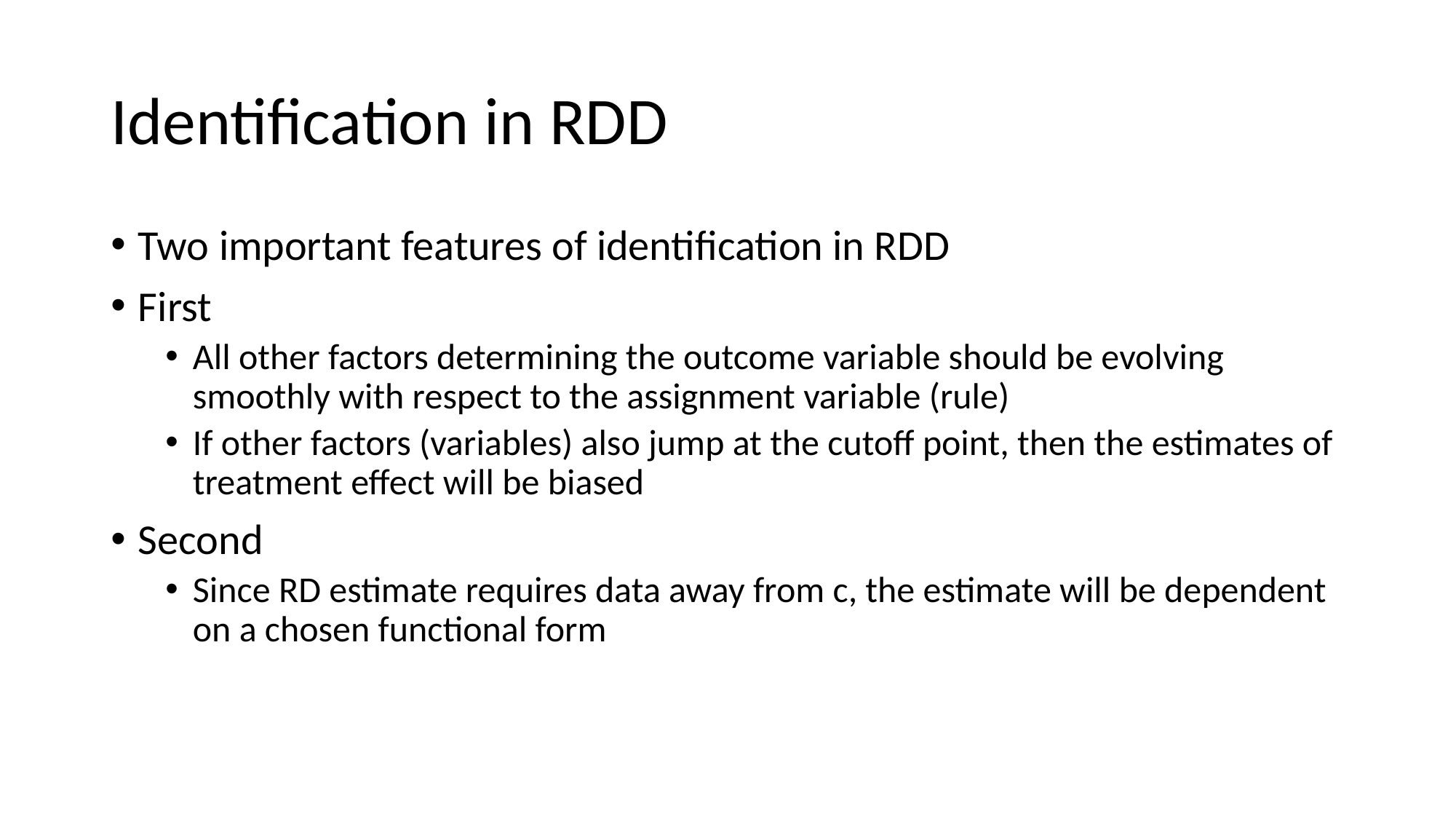

# Identification in RDD
Two important features of identification in RDD
First
All other factors determining the outcome variable should be evolving smoothly with respect to the assignment variable (rule)
If other factors (variables) also jump at the cutoff point, then the estimates of treatment effect will be biased
Second
Since RD estimate requires data away from c, the estimate will be dependent on a chosen functional form